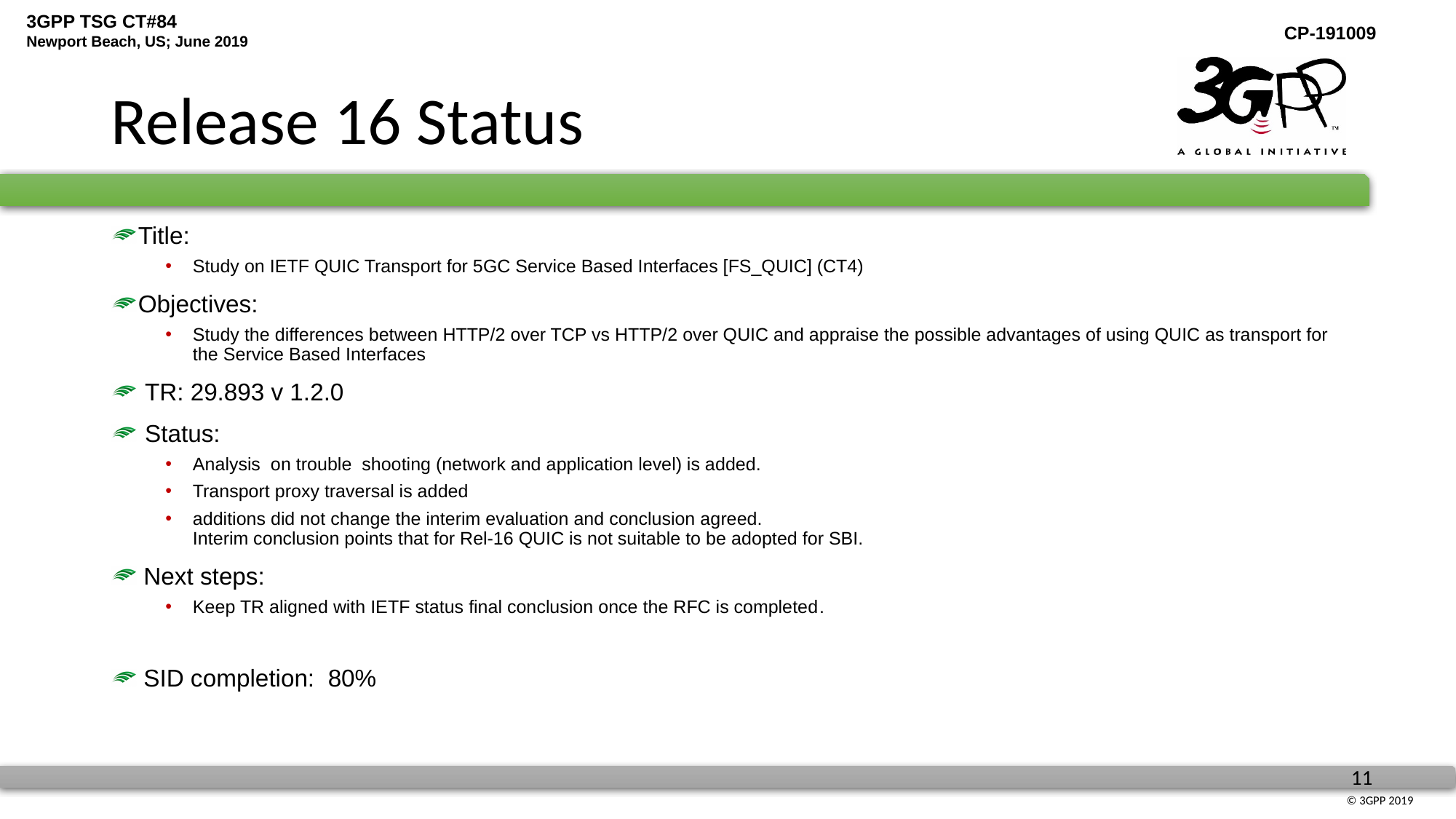

# Release 16 Status
Title:
Study on IETF QUIC Transport for 5GC Service Based Interfaces [FS_QUIC] (CT4)
Objectives:
Study the differences between HTTP/2 over TCP vs HTTP/2 over QUIC and appraise the possible advantages of using QUIC as transport for the Service Based Interfaces
 TR: 29.893 v 1.2.0
 Status:
Analysis  on trouble  shooting (network and application level) is added.
Transport proxy traversal is added
additions did not change the interim evaluation and conclusion agreed.
Interim conclusion points that for Rel-16 QUIC is not suitable to be adopted for SBI.
 Next steps:
Keep TR aligned with IETF status final conclusion once the RFC is completed.

 SID completion:  80%